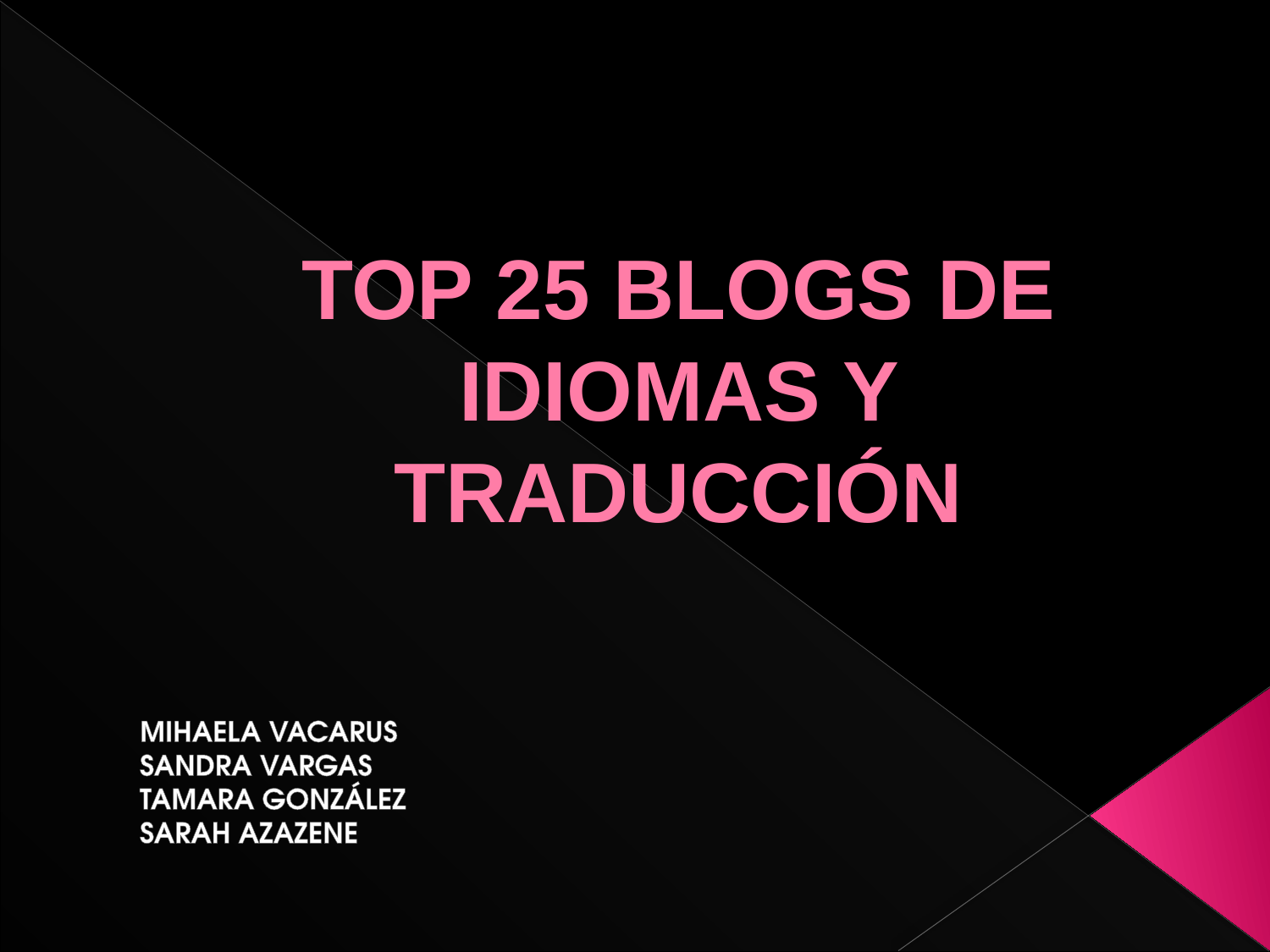

# TOP 25 BLOGS DE IDIOMAS Y TRADUCCIÓN
	MIHAELA VACARUS
	SANDRA VARGAS
	TAMARA GONZÁLEZ
	SARAH AZAZENE